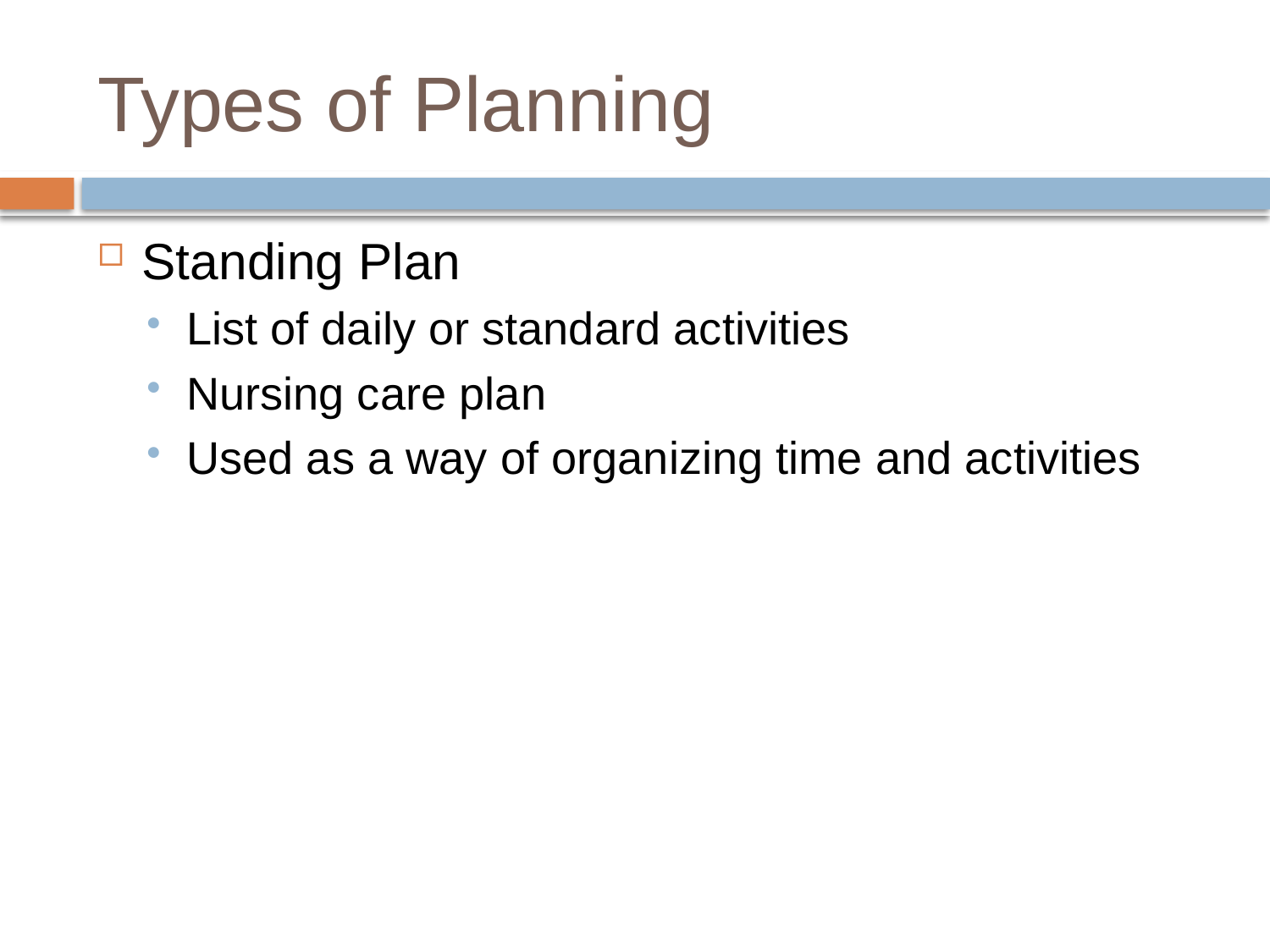

# Types of Planning
Standing Plan
List of daily or standard activities
Nursing care plan
Used as a way of organizing time and activities